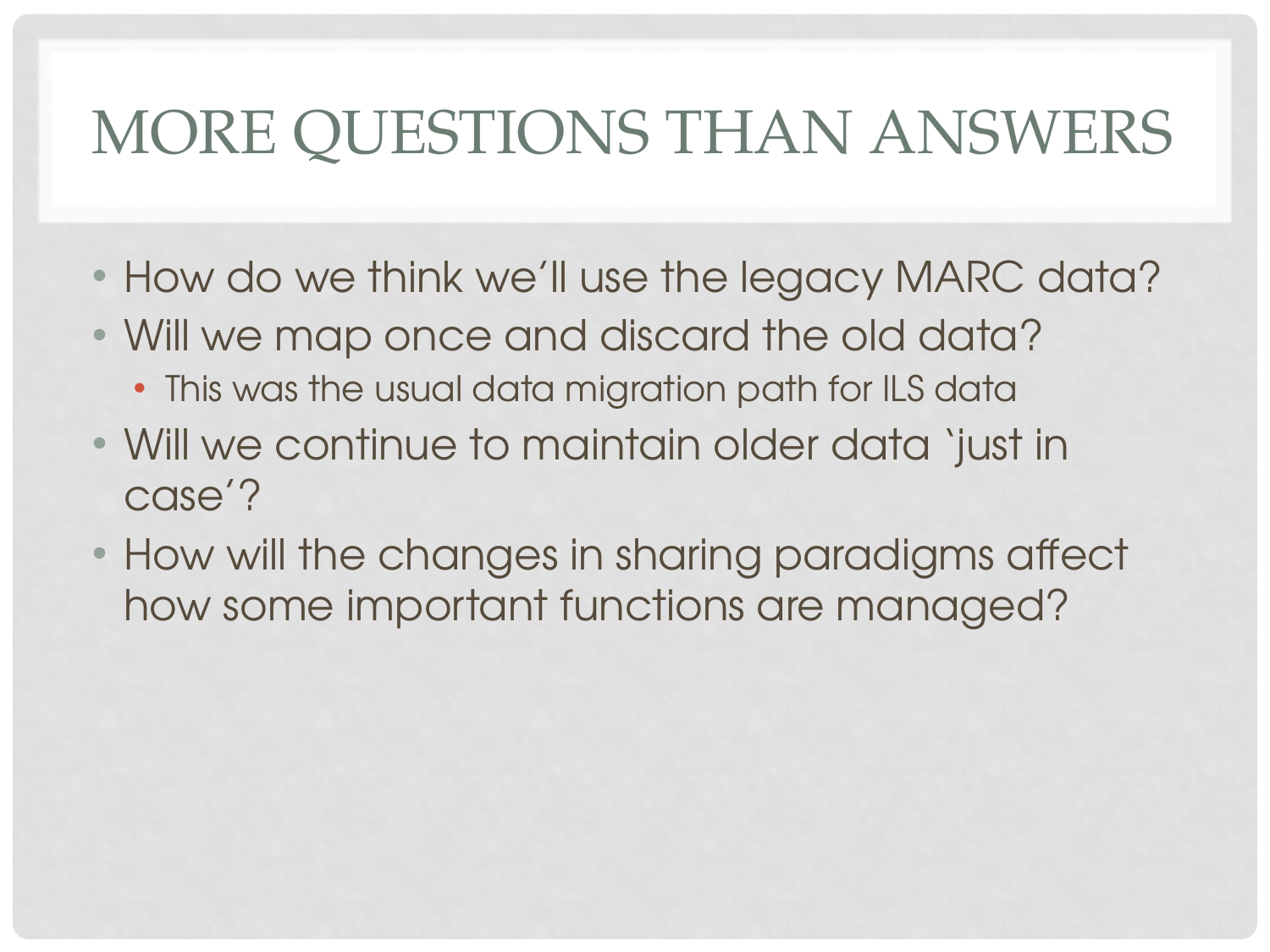

# More Questions Than Answers
How do we think we’ll use the legacy MARC data?
Will we map once and discard the old data?
This was the usual data migration path for ILS data
Will we continue to maintain older data ‘just in case’?
How will the changes in sharing paradigms affect how some important functions are managed?